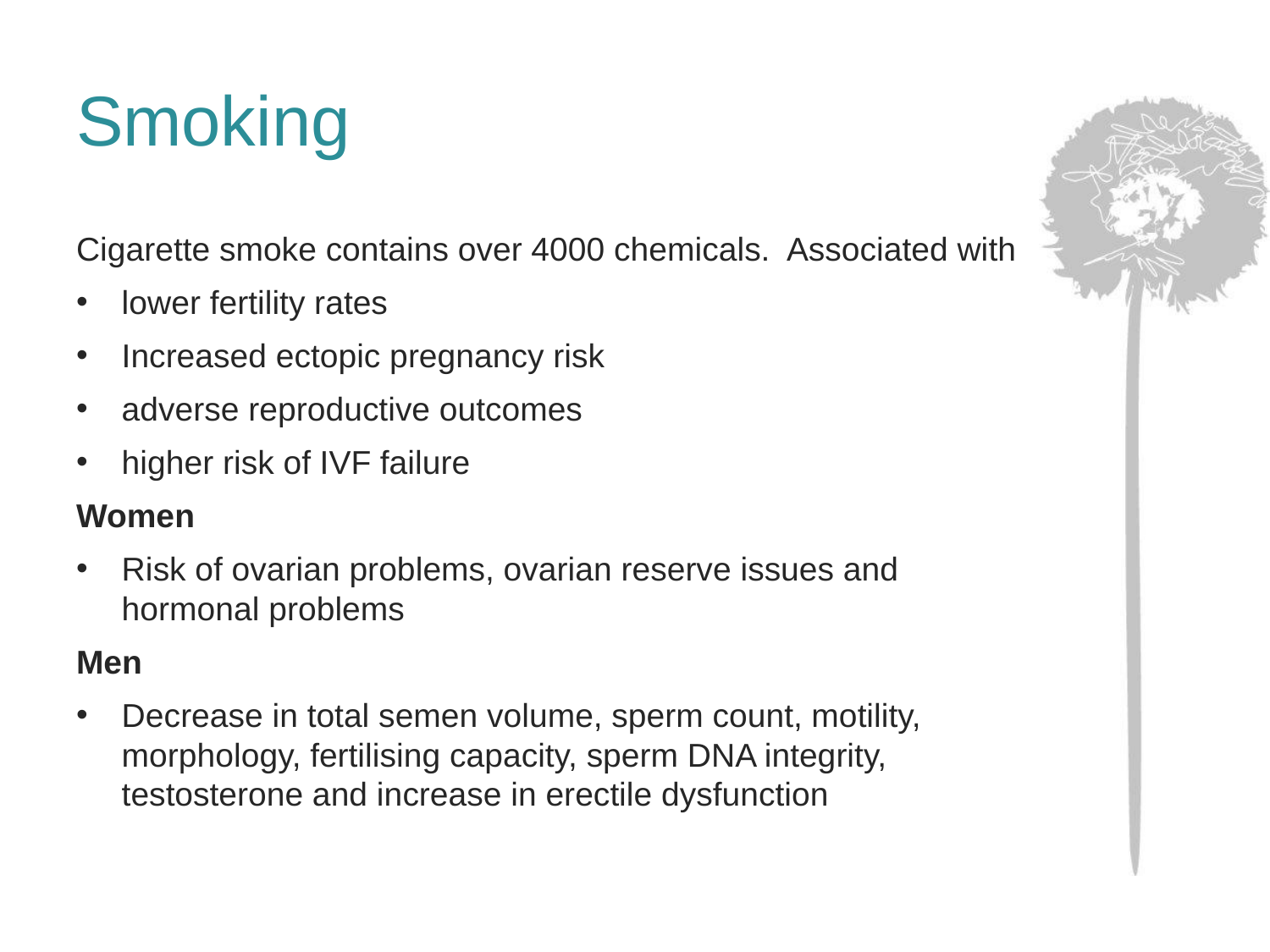

# Smoking
Cigarette smoke contains over 4000 chemicals.  Associated with
lower fertility rates
Increased ectopic pregnancy risk
adverse reproductive outcomes
higher risk of IVF failure
Women
Risk of ovarian problems, ovarian reserve issues and hormonal problems
Men
Decrease in total semen volume, sperm count, motility, morphology, fertilising capacity, sperm DNA integrity, testosterone and increase in erectile dysfunction